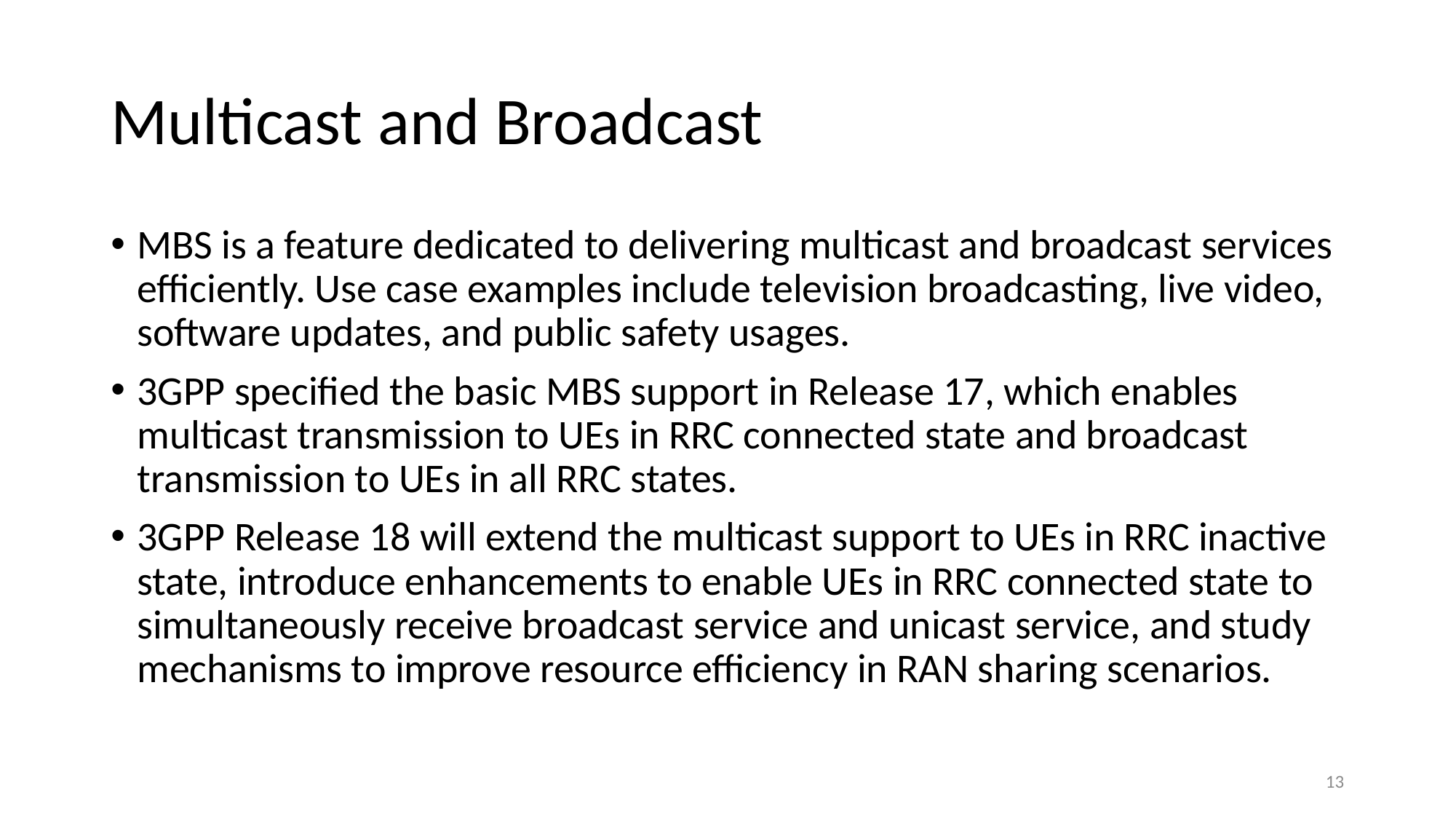

# Multicast and Broadcast
MBS is a feature dedicated to delivering multicast and broadcast services efficiently. Use case examples include television broadcasting, live video, software updates, and public safety usages.
3GPP specified the basic MBS support in Release 17, which enables multicast transmission to UEs in RRC connected state and broadcast transmission to UEs in all RRC states.
3GPP Release 18 will extend the multicast support to UEs in RRC inactive state, introduce enhancements to enable UEs in RRC connected state to simultaneously receive broadcast service and unicast service, and study mechanisms to improve resource efficiency in RAN sharing scenarios.
13